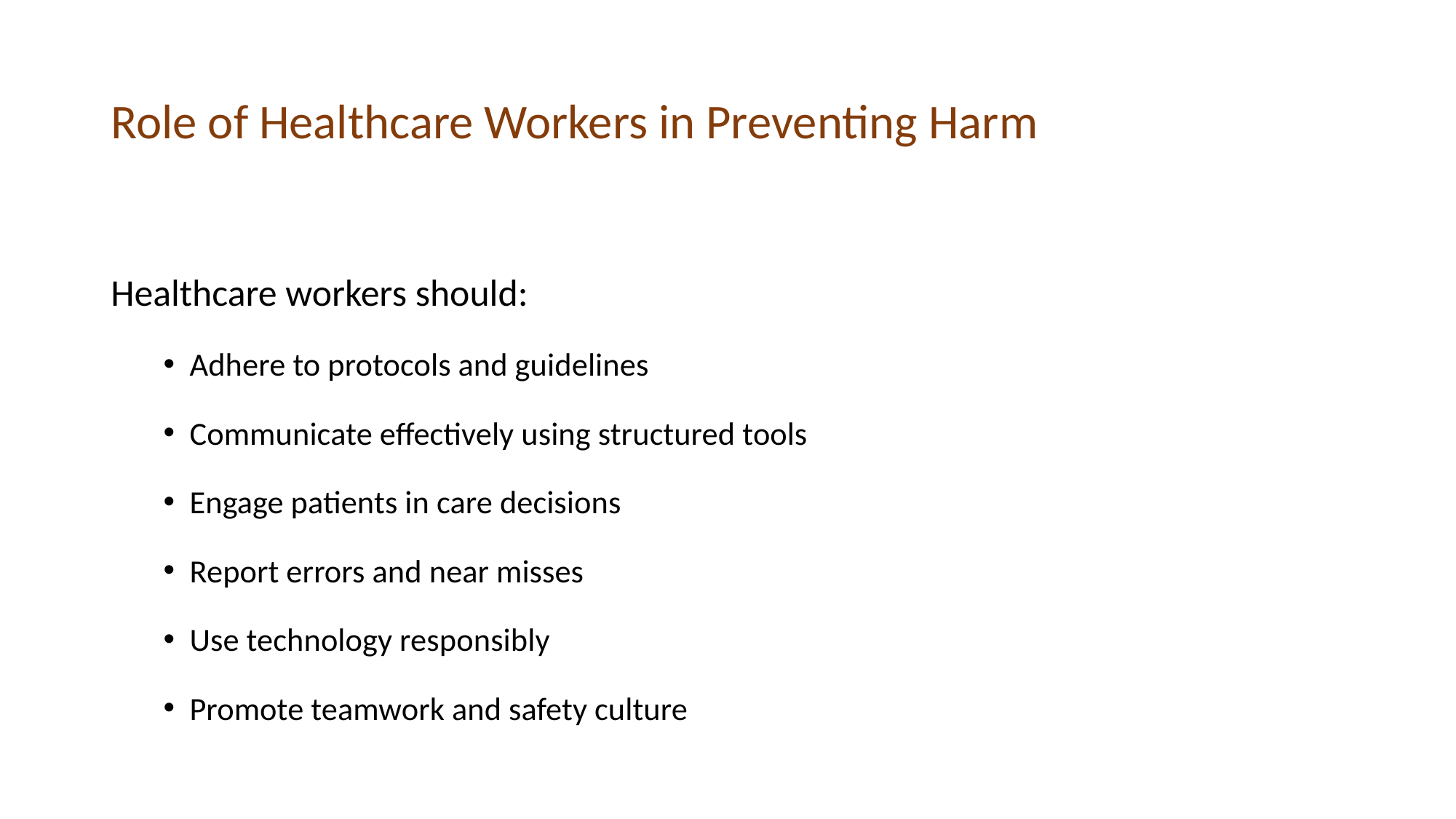

# Role of Healthcare Workers in Preventing Harm
Healthcare workers should:
Adhere to protocols and guidelines
Communicate effectively using structured tools
Engage patients in care decisions
Report errors and near misses
Use technology responsibly
Promote teamwork and safety culture